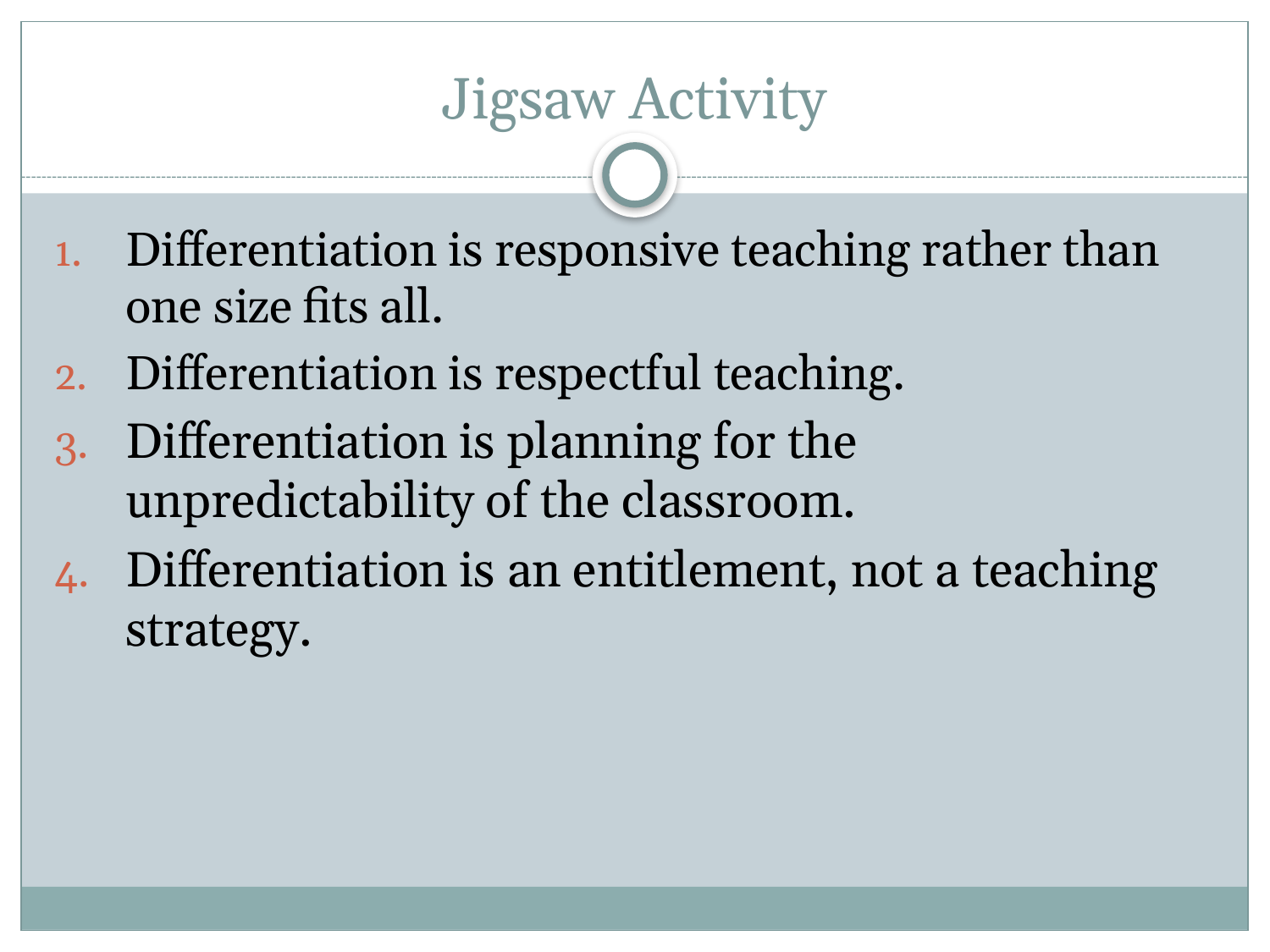

# Jigsaw Activity
Differentiation is responsive teaching rather than one size fits all.
Differentiation is respectful teaching.
Differentiation is planning for the unpredictability of the classroom.
Differentiation is an entitlement, not a teaching strategy.